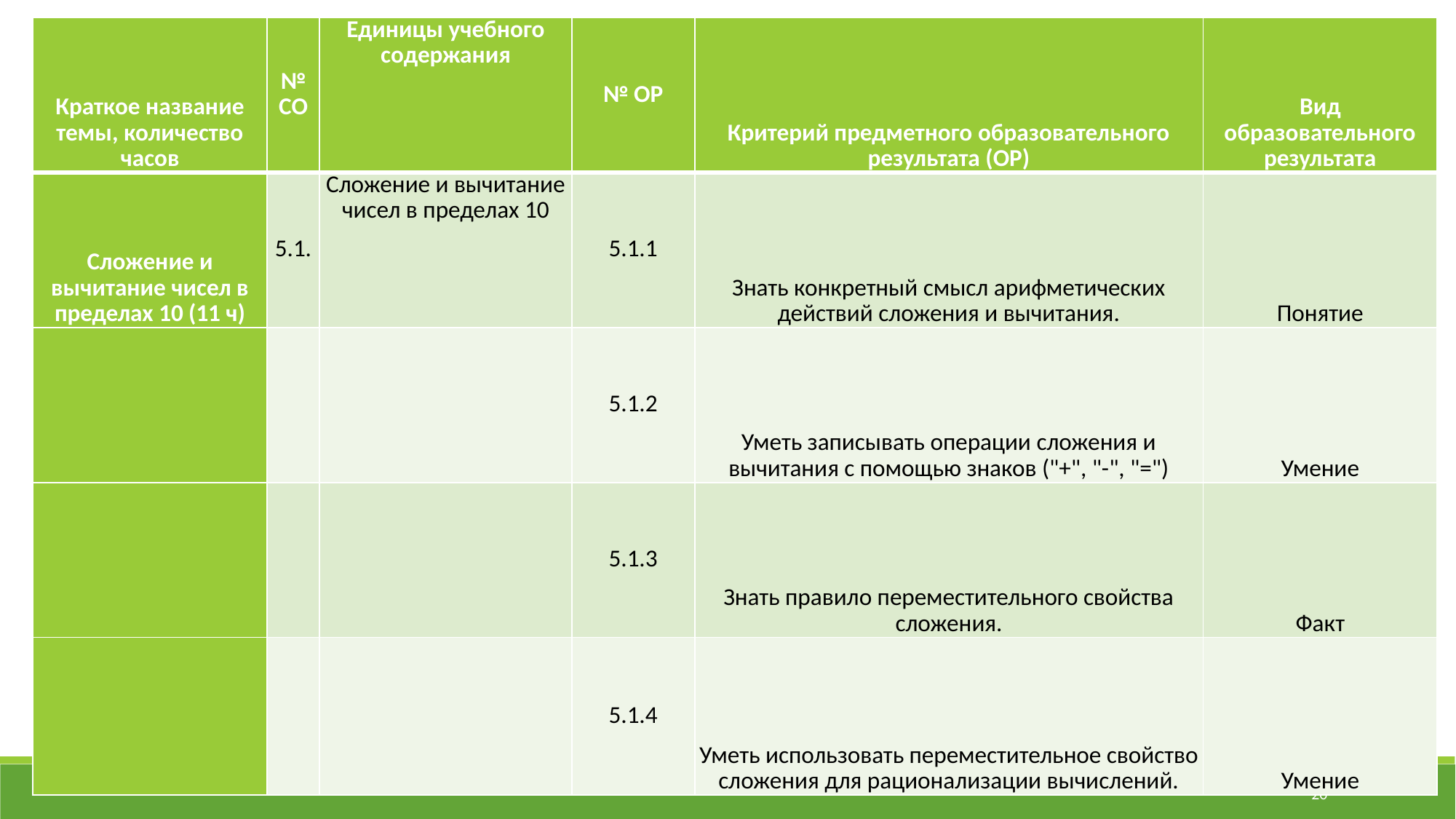

| Краткое название темы, количество часов | № СО | Единицы учебного содержания | № ОР | Критерий предметного образовательного результата (ОР) | Вид образовательного результата |
| --- | --- | --- | --- | --- | --- |
| Сложение и вычитание чисел в пределах 10 (11 ч) | 5.1. | Сложение и вычитание чисел в пределах 10 | 5.1.1 | Знать конкретный смысл арифметических действий сложения и вычитания. | Понятие |
|  |  |  | 5.1.2 | Уметь записывать операции сложения и вычитания с помощью знаков ("+", "-", "=") | Умение |
|  |  |  | 5.1.3 | Знать правило переместительного свойства сложения. | Факт |
|  |  |  | 5.1.4 | Уметь использовать переместительное свойство сложения для рационализации вычислений. | Умение |
20